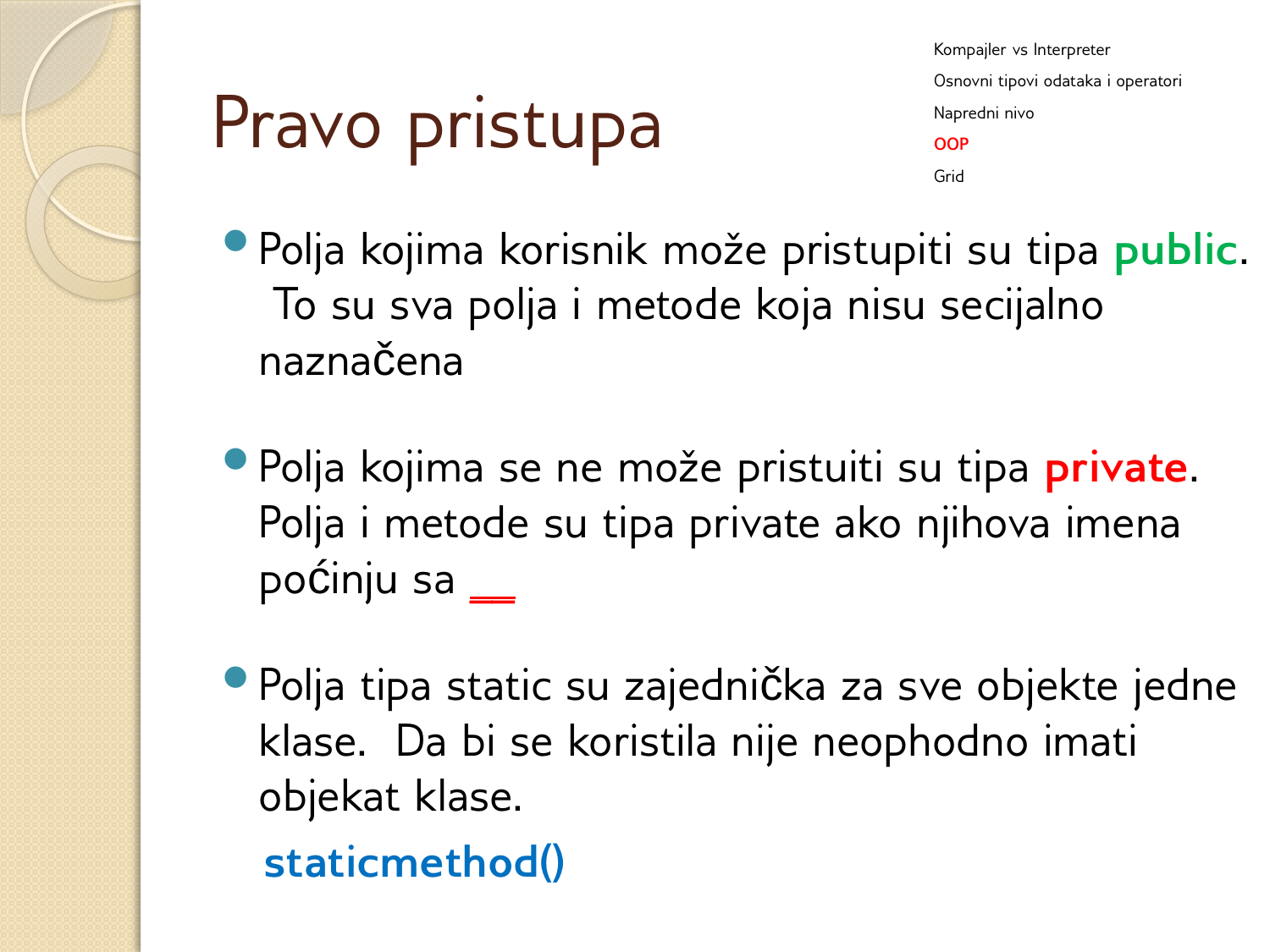

Kompajler vs Interpreter
Osnovni tipovi odataka i operatori
Napredni nivo
OOP
Grid
# Pravo pristupa
Polja kojima korisnik može pristupiti su tipa public.  To su sva polja i metode koja nisu secijalno naznačena

Polja kojima se ne može pristuiti su tipa private. Polja i metode su tipa private ako njihova imena poćinju sa __

Polja tipa static su zajednička za sve objekte jedne klase.  Da bi se koristila nije neophodno imati objekat klase.
   staticmethod()